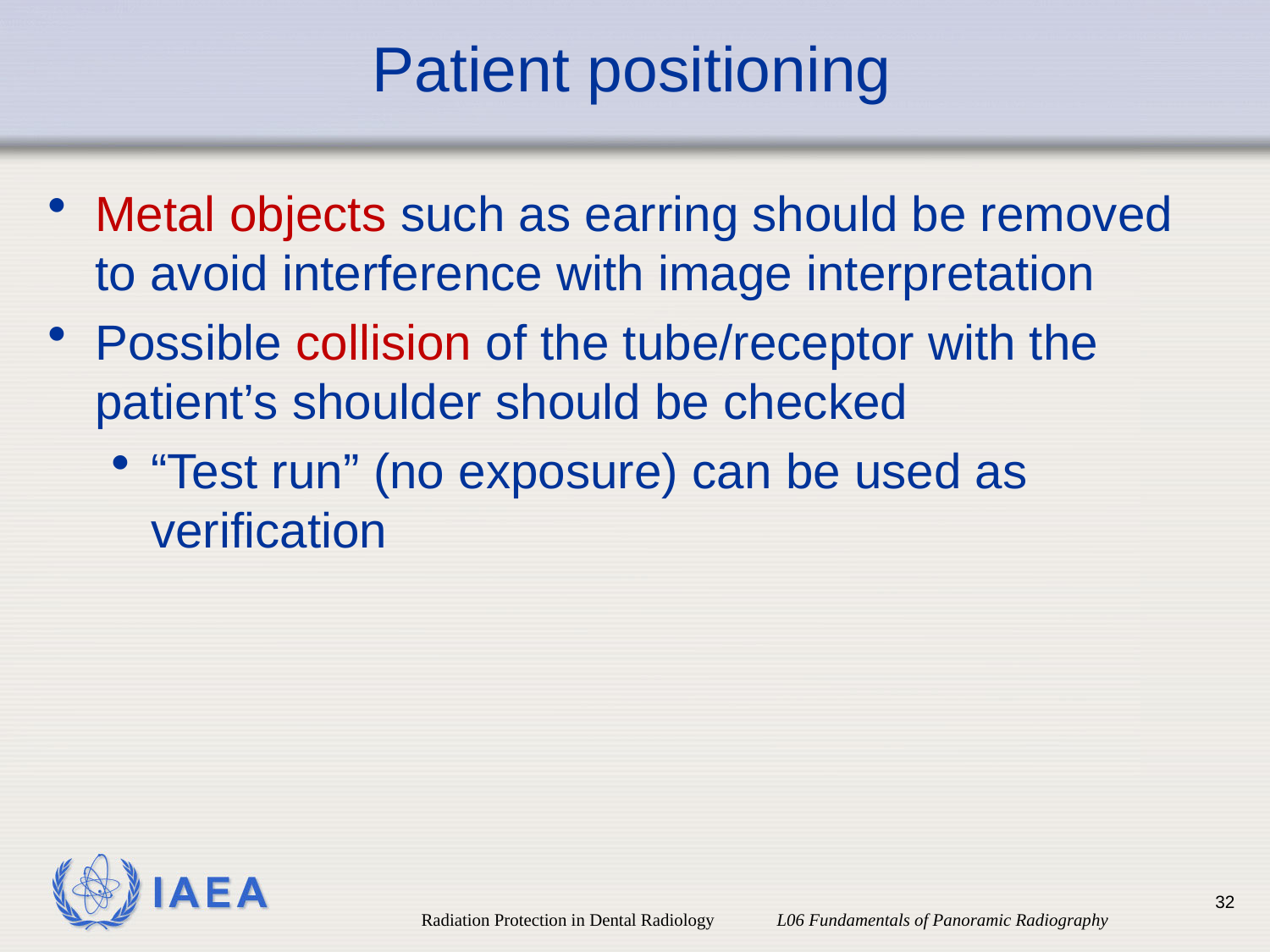

# Patient positioning
Metal objects such as earring should be removed to avoid interference with image interpretation
Possible collision of the tube/receptor with the patient’s shoulder should be checked
“Test run” (no exposure) can be used as verification
32
Radiation Protection in Dental Radiology              L06 Fundamentals of Panoramic Radiography